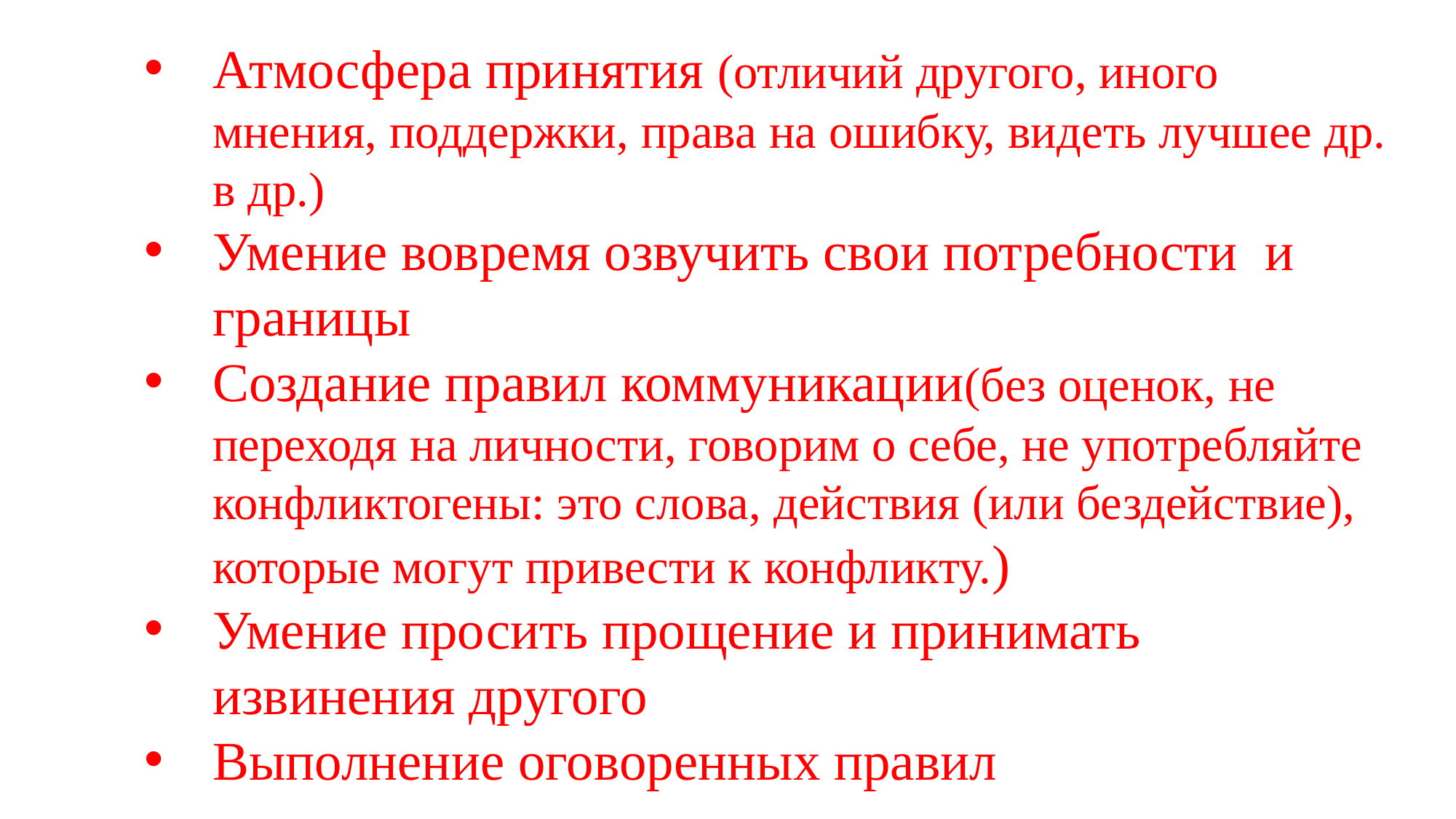

Атмосфера принятия (отличий другого, иного мнения, поддержки, права на ошибку, видеть лучшее др. в др.)
Умение вовремя озвучить свои потребности  и границы
Создание правил коммуникации(без оценок, не переходя на личности, говорим о себе, не употребляйте конфликтогены: это слова, действия (или бездействие), которые могут привести к конфликту.)
Умение просить прощение и принимать извинения другого
Выполнение оговоренных правил